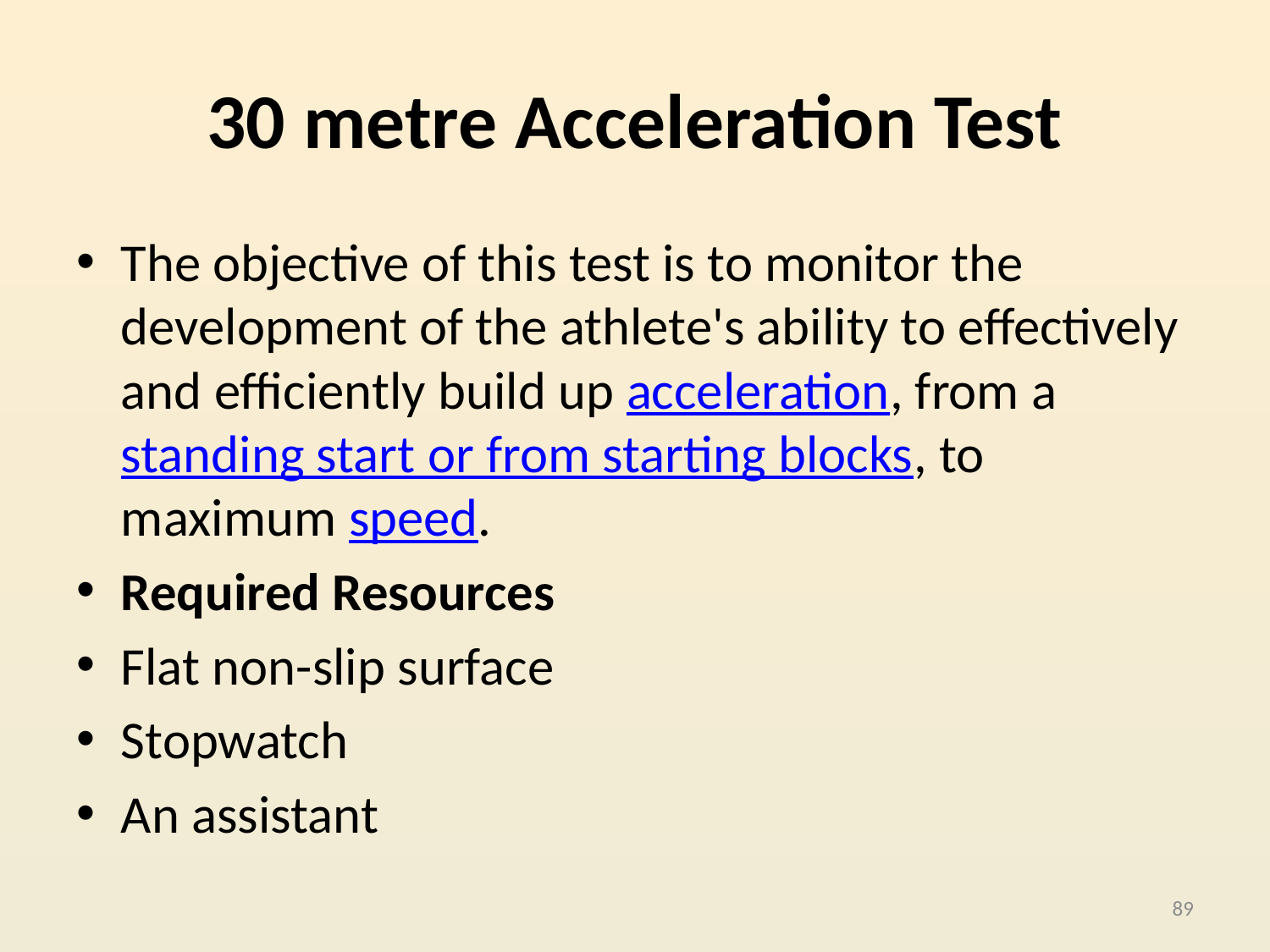

# 30 metre Acceleration Test
The objective of this test is to monitor the development of the athlete's ability to effectively and efficiently build up acceleration, from a standing start or from starting blocks, to maximum speed.
Required Resources
Flat non-slip surface
Stopwatch
An assistant

89